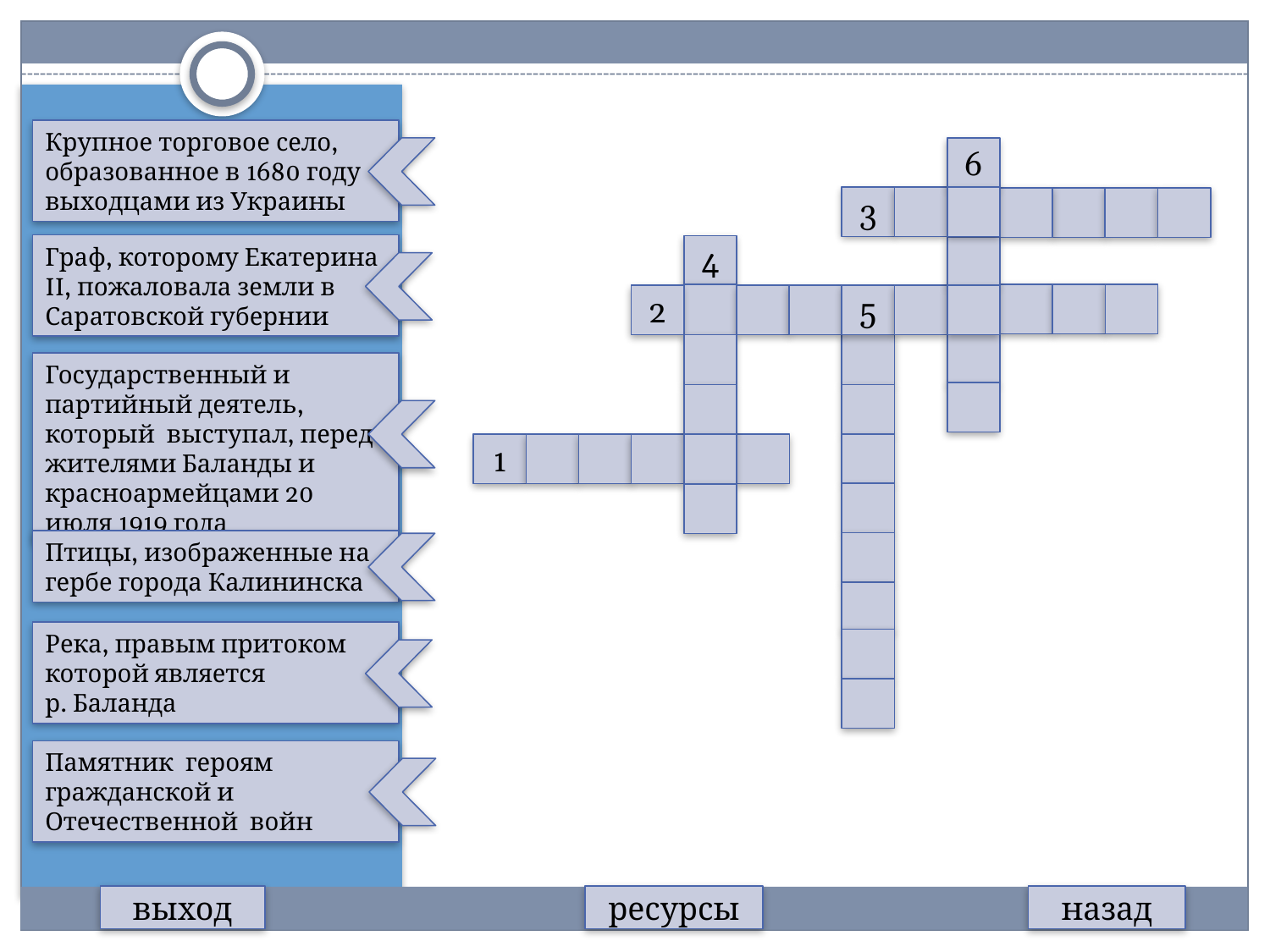

Крупное торговое село, образованное в 1680 году выходцами из Украины

6
3

Граф, которому Екатерина II, пожаловала земли в Саратовской губернии
4

2

5

Государственный и партийный деятель, который  выступал, перед жителями Баланды и красноармейцами 20 июля 1919 года

1

Птицы, изображенные на гербе города Калининска

Река, правым притоком которой является
р. Баланда

Памятник  героям  гражданской и Отечественной  войн

выход
ресурсы
назад